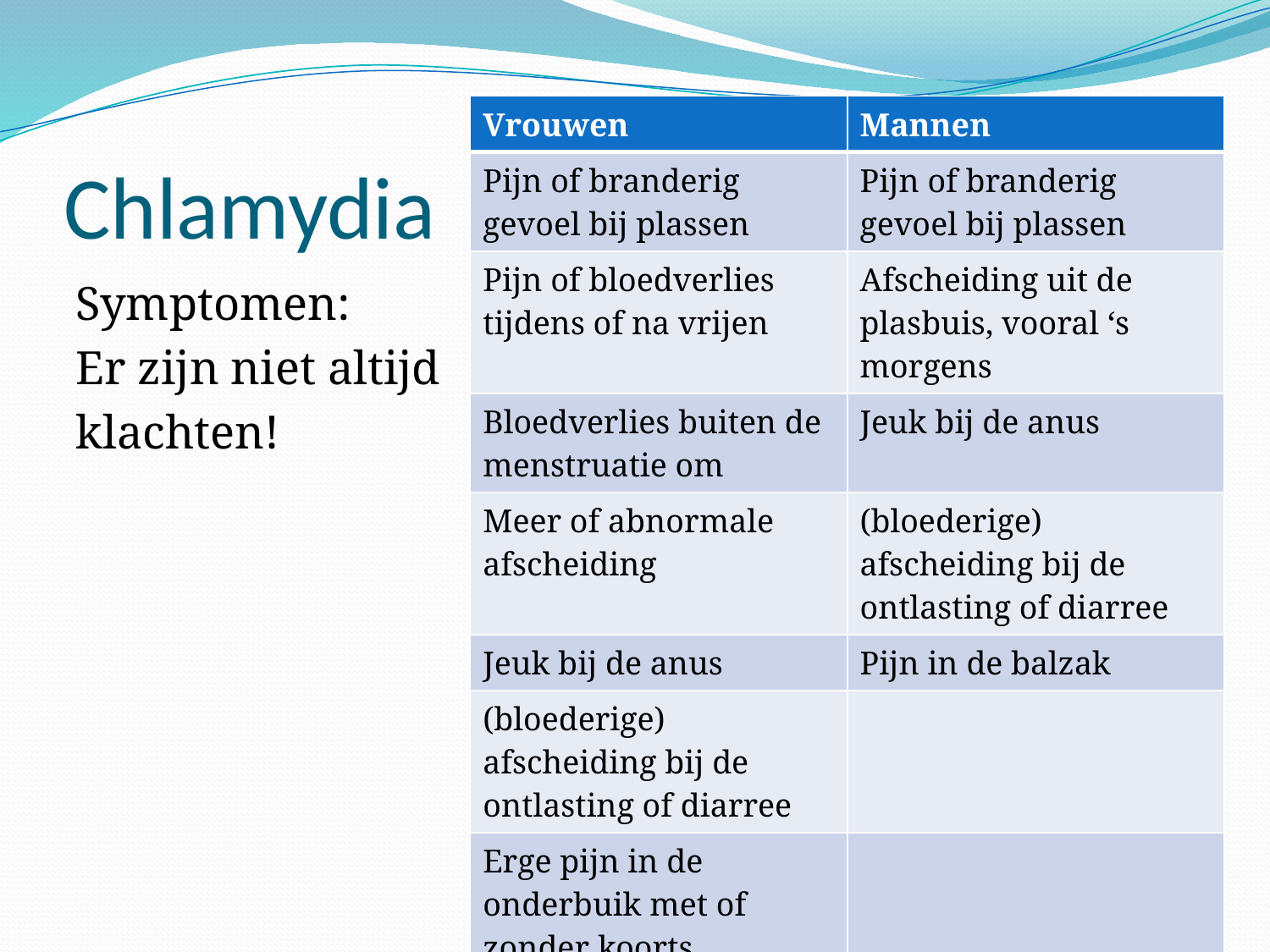

| Vrouwen | Mannen |
| --- | --- |
| Pijn of branderig gevoel bij plassen | Pijn of branderig gevoel bij plassen |
| Pijn of bloedverlies tijdens of na vrijen | Afscheiding uit de plasbuis, vooral ‘s morgens |
| Bloedverlies buiten de menstruatie om | Jeuk bij de anus |
| Meer of abnormale afscheiding | (bloederige) afscheiding bij de ontlasting of diarree |
| Jeuk bij de anus | Pijn in de balzak |
| (bloederige) afscheiding bij de ontlasting of diarree |  |
| Erge pijn in de onderbuik met of zonder koorts |  |
| Bekkenontsteking met koorts |  |
# Chlamydia
Symptomen:
Er zijn niet altijd
klachten!